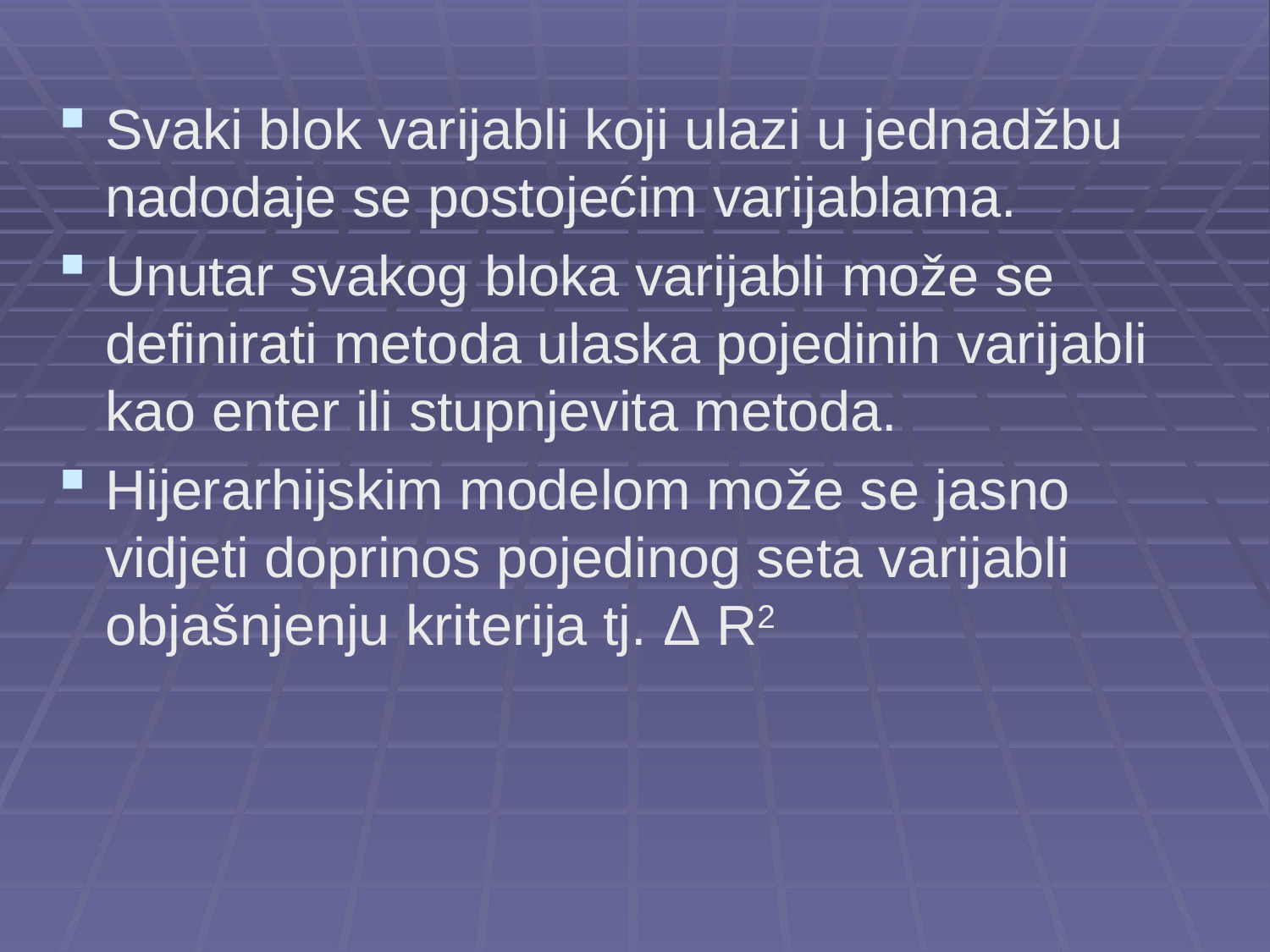

Svaki blok varijabli koji ulazi u jednadžbu nadodaje se postojećim varijablama.
Unutar svakog bloka varijabli može se definirati metoda ulaska pojedinih varijabli kao enter ili stupnjevita metoda.
Hijerarhijskim modelom može se jasno vidjeti doprinos pojedinog seta varijabli objašnjenju kriterija tj. Δ R2